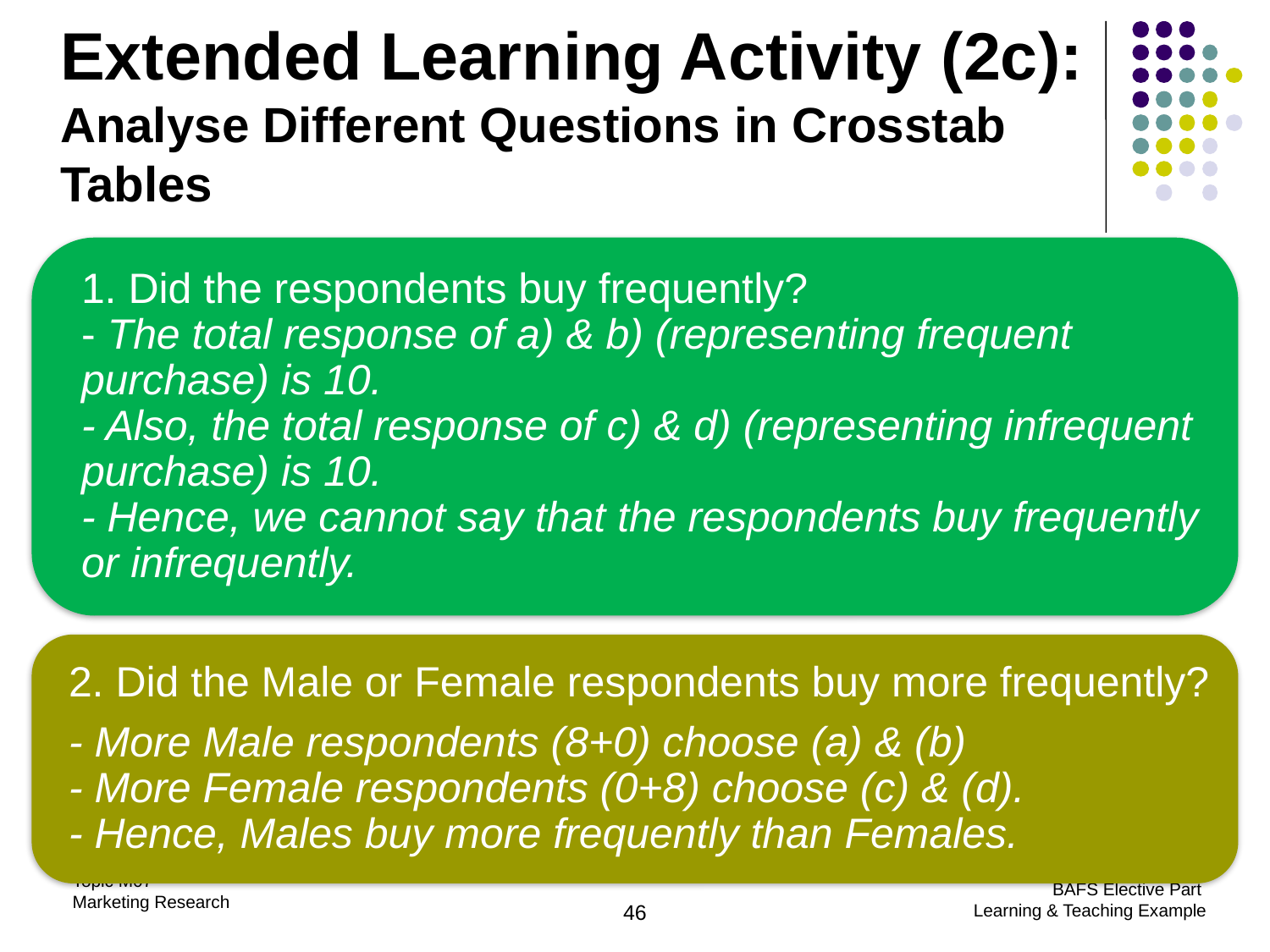

Extended Learning Activity (2c): Analyse Different Questions in Crosstab Tables
1. Did the respondents buy frequently?
- The total response of a) & b) (representing frequent purchase) is 10.
- Also, the total response of c) & d) (representing infrequent purchase) is 10.
- Hence, we cannot say that the respondents buy frequently or infrequently.
2. Did the Male or Female respondents buy more frequently?
- More Male respondents (8+0) choose (a) & (b)
- More Female respondents (0+8) choose (c) & (d).
- Hence, Males buy more frequently than Females.

46